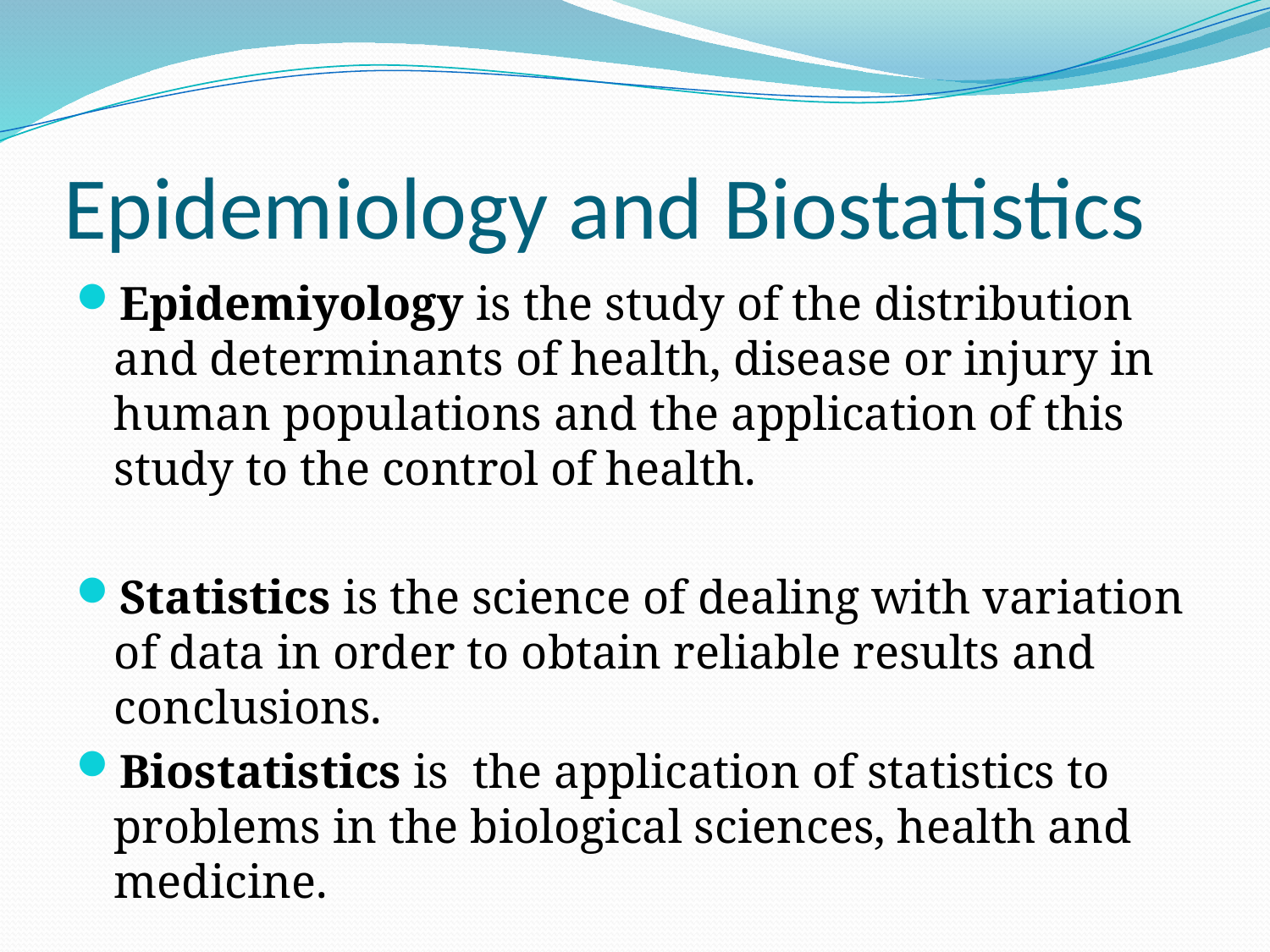

# Epidemiology and Biostatistics
Epidemiyology is the study of the distribution and determinants of health, disease or injury in human populations and the application of this study to the control of health.

Statistics is the science of dealing with variation of data in order to obtain reliable results and conclusions.
Biostatistics is  the application of statistics to problems in the biological sciences, health and medicine.